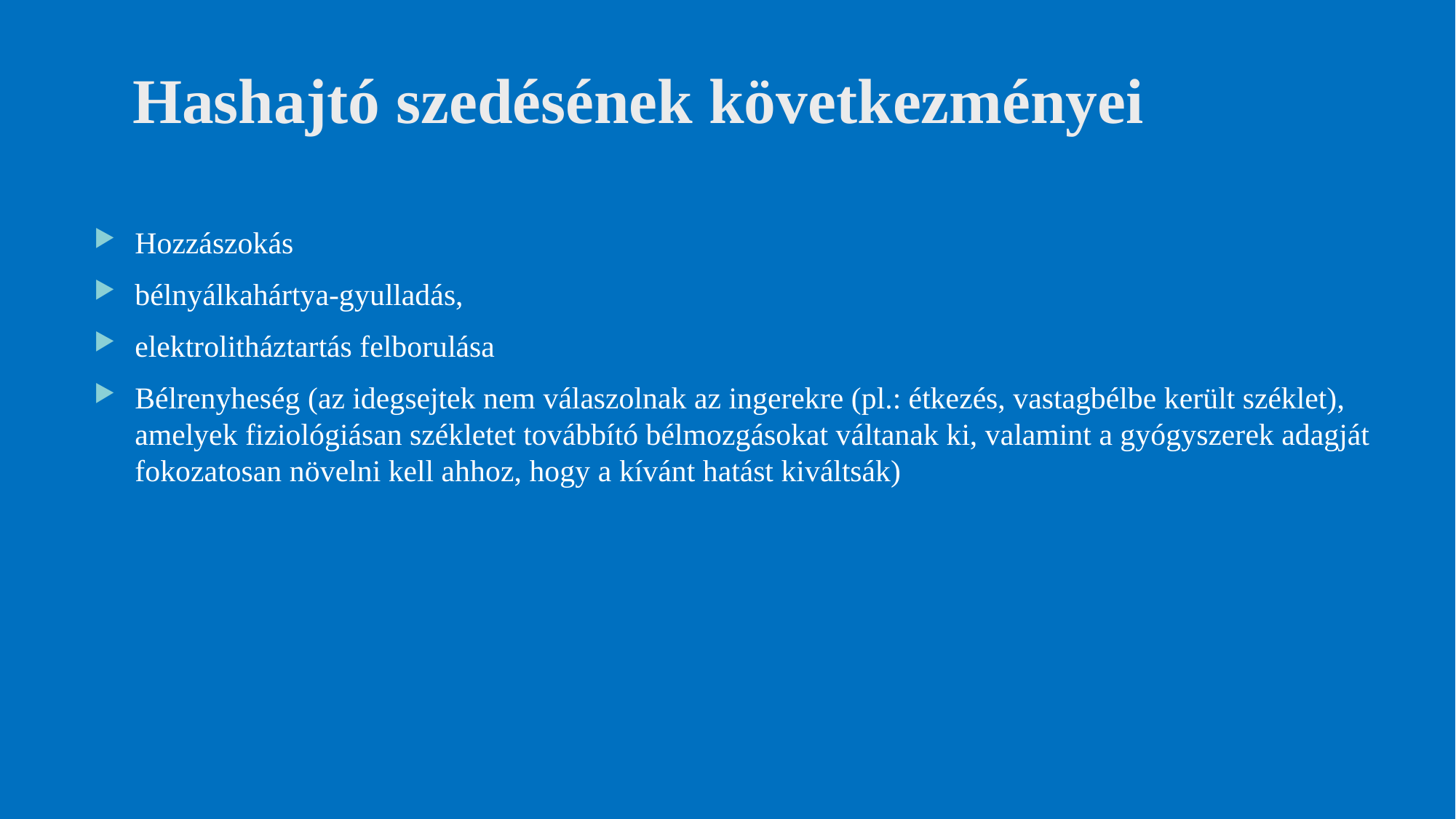

# Hashajtó szedésének következményei
Hozzászokás
bélnyálkahártya-gyulladás,
elektrolitháztartás felborulása
Bélrenyheség (az idegsejtek nem válaszolnak az ingerekre (pl.: étkezés, vastagbélbe került széklet), amelyek fiziológiásan székletet továbbító bélmozgásokat váltanak ki, valamint a gyógyszerek adagját fokozatosan növelni kell ahhoz, hogy a kívánt hatást kiváltsák)